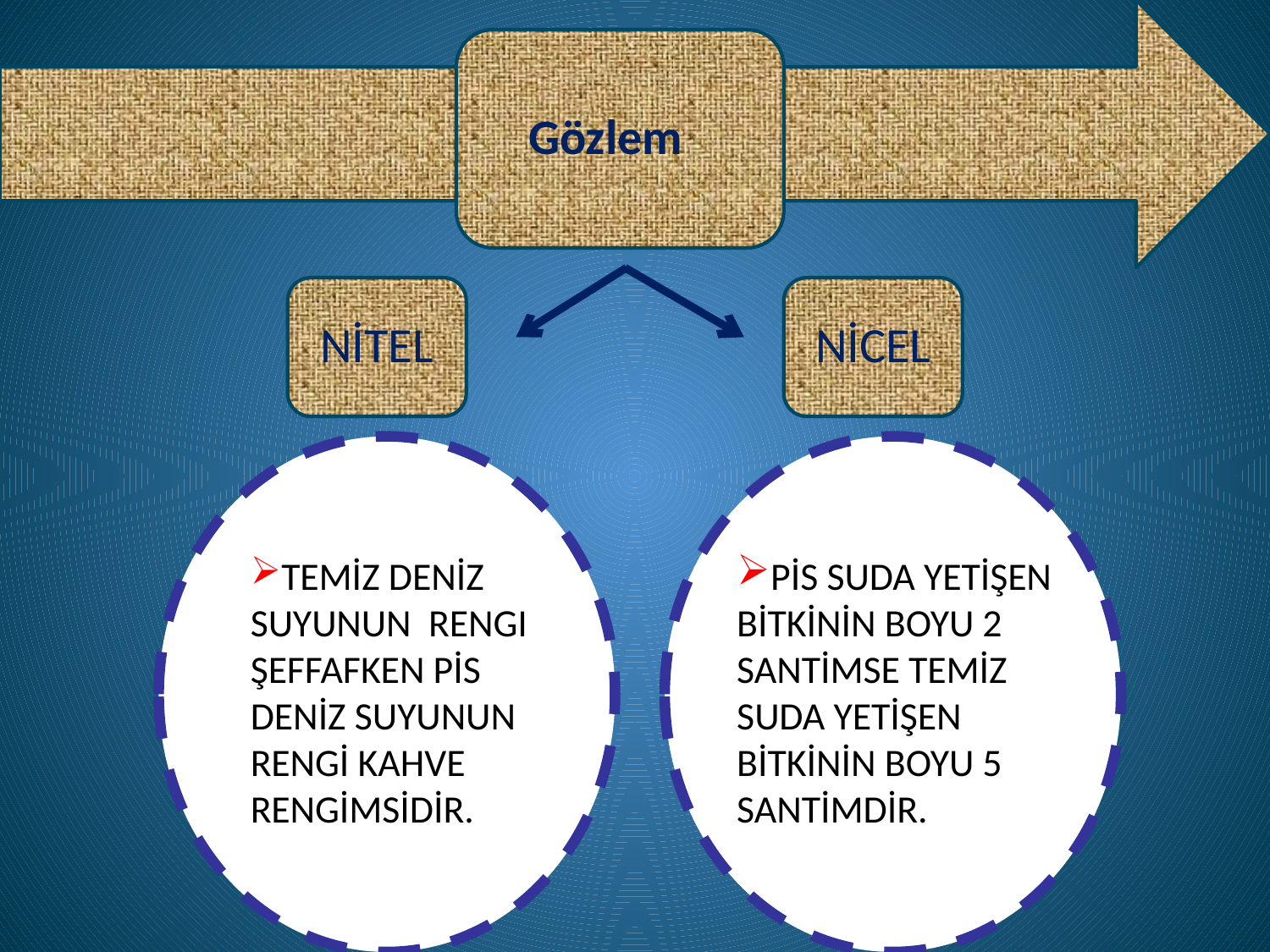

PROBLEMİN BELİRLENMESİ
Gözlem

NİTEL
NİCEL

TEMİZ DENİZ SUYUNUN  RENGI ŞEFFAFKEN PİS DENİZ SUYUNUN RENGİ KAHVE RENGİMSİDİR.
PİS SUDA YETİŞEN BİTKİNİN BOYU 2 SANTİMSE TEMİZ SUDA YETİŞEN BİTKİNİN BOYU 5 SANTİMDİR.